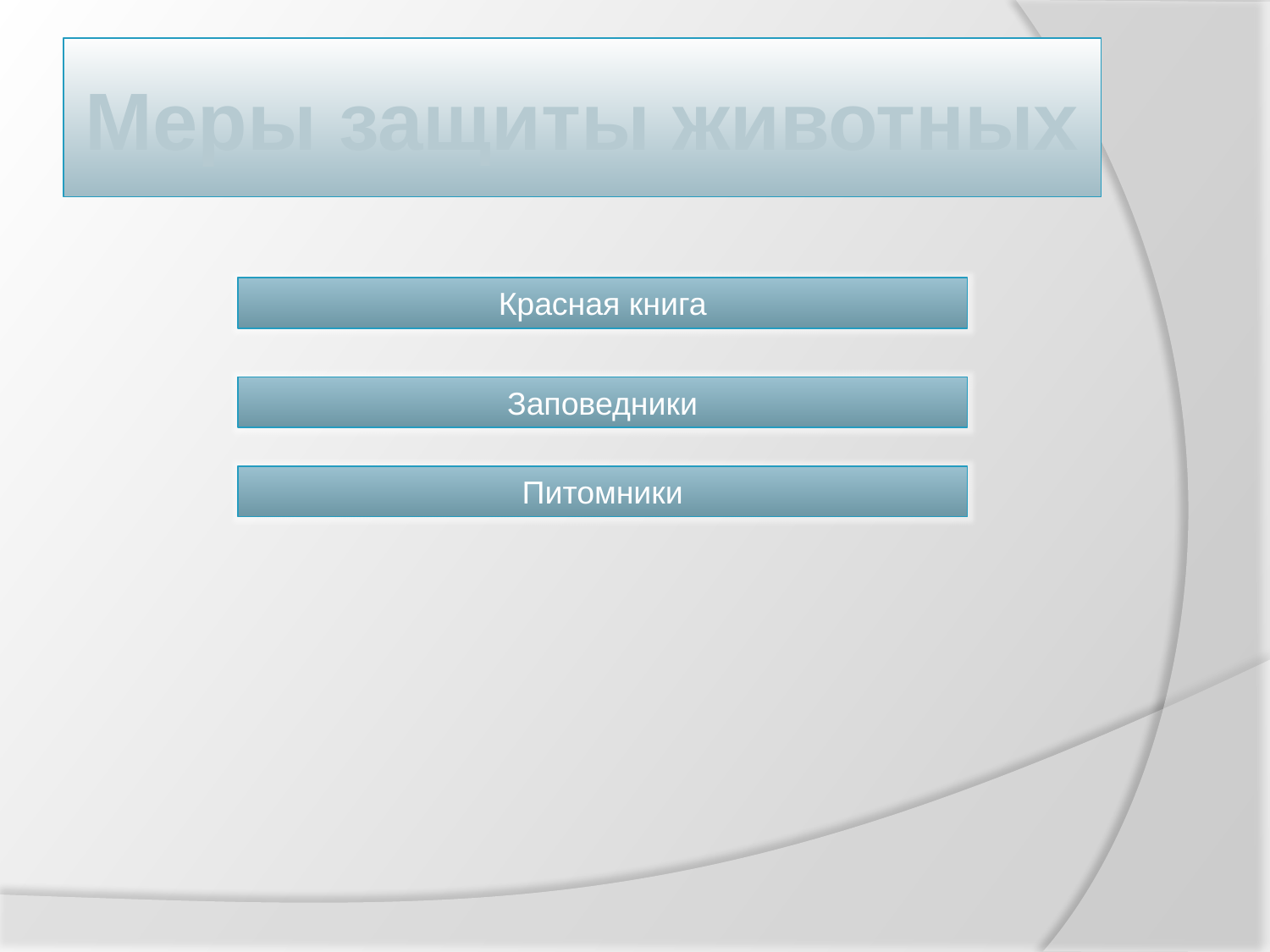

# Меры защиты животных
Красная книга
Заповедники
Питомники